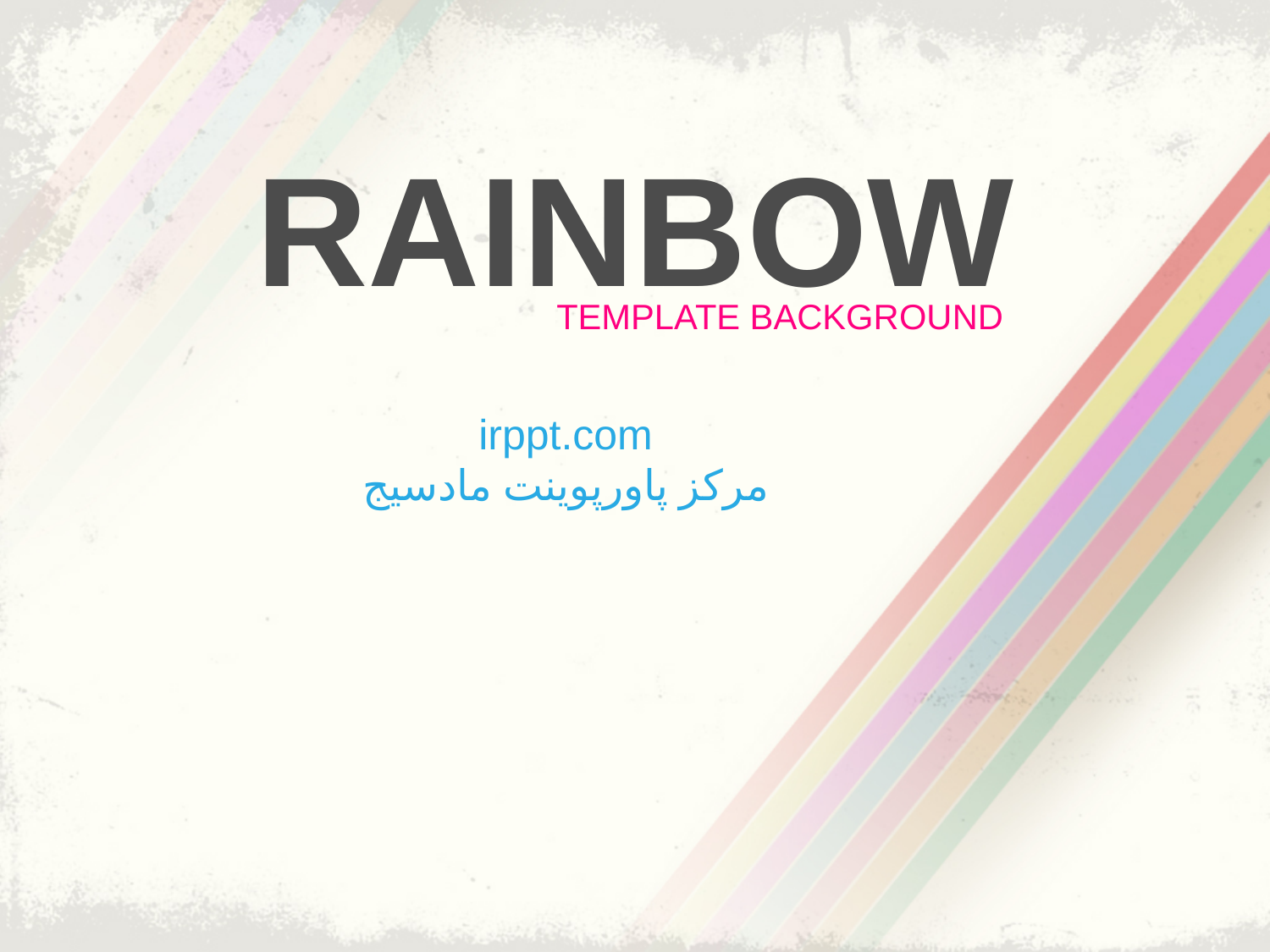

RAINBOW
TEMPLATE BACKGROUND
irppt.com
مرکز پاورپوینت مادسیج